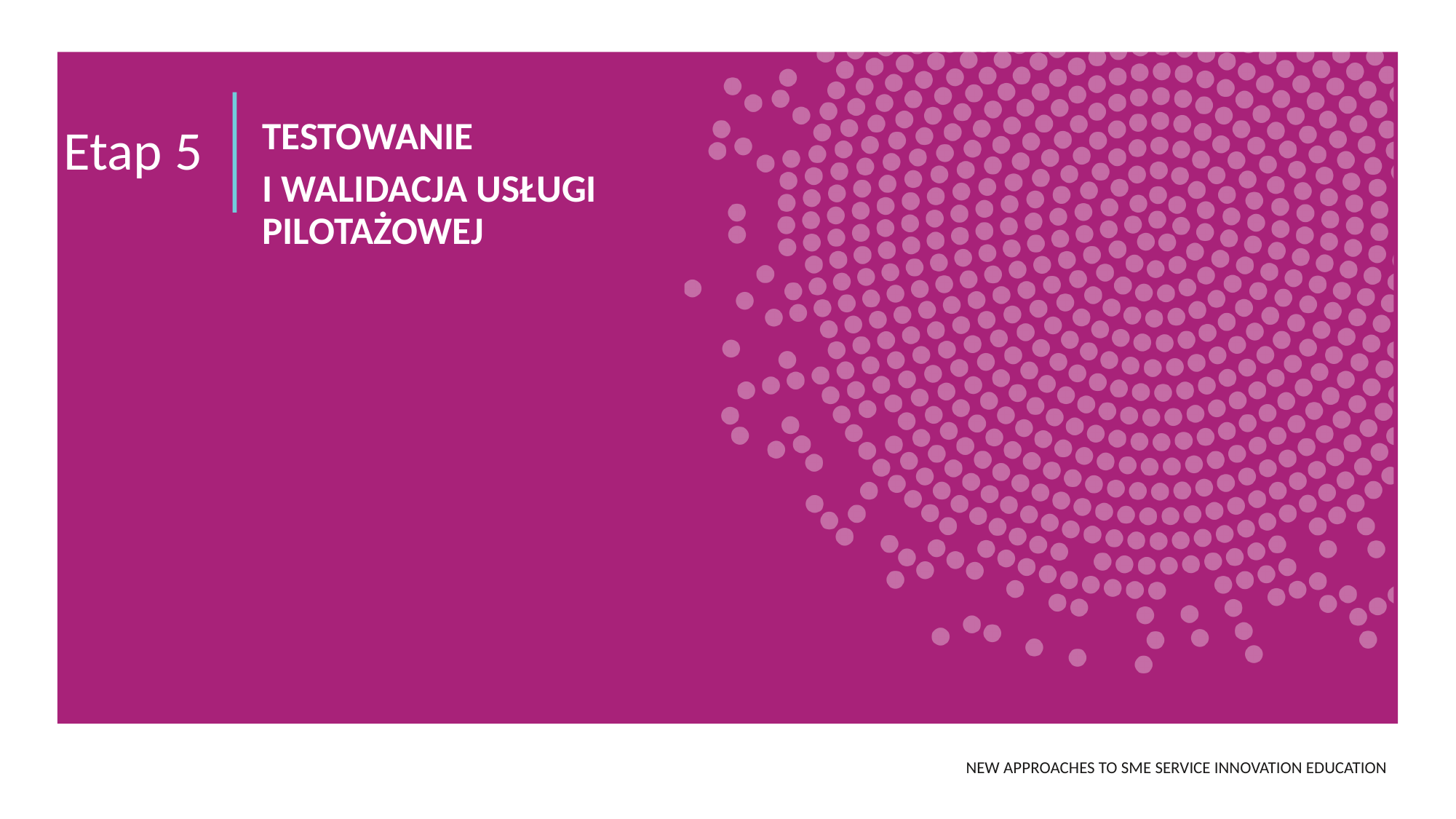

TESTOWANIE
I WALIDACJA USŁUGI PILOTAŻOWEJ
Etap 5